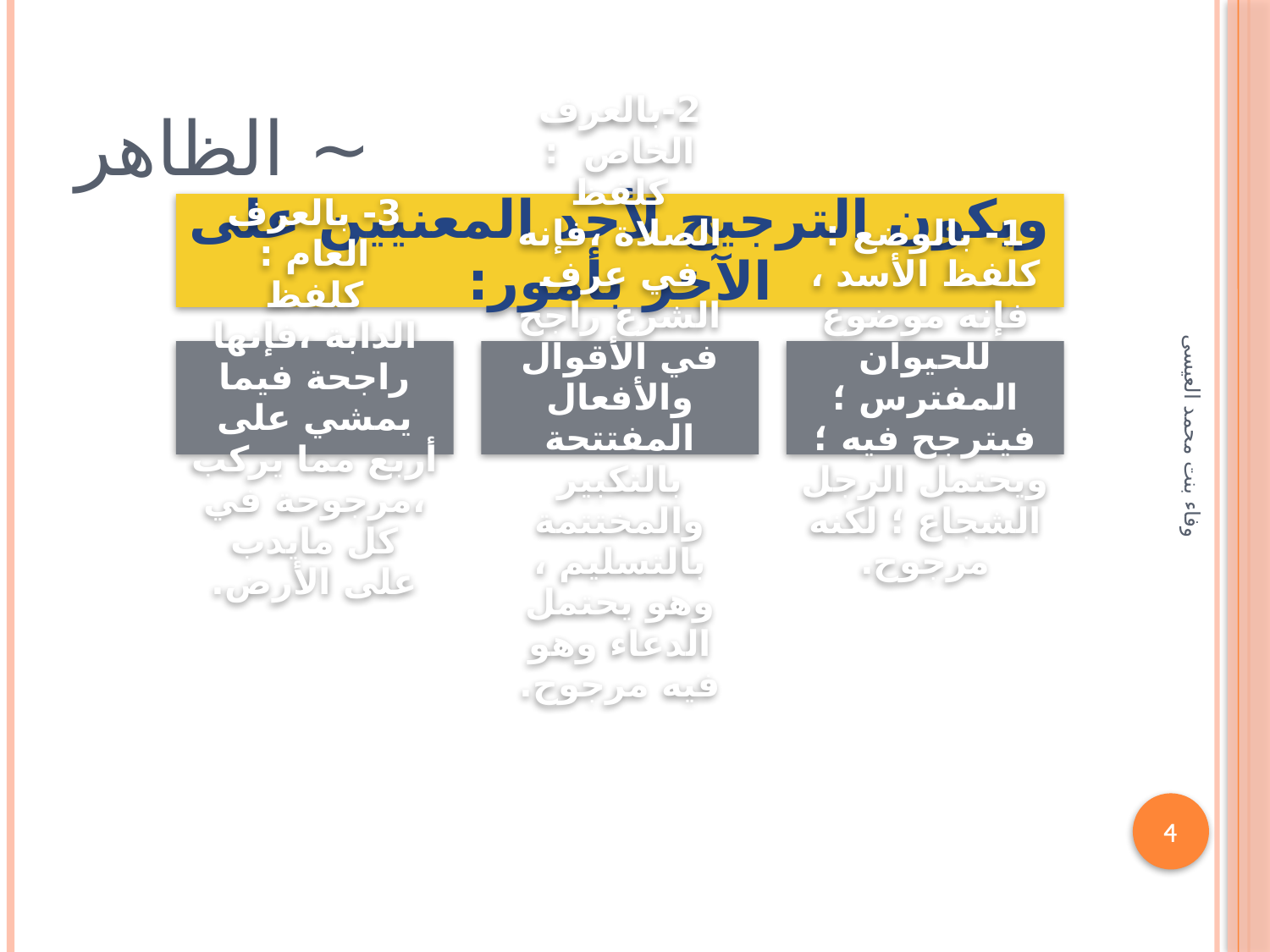

# ~ الظاهر
2-بالعرف الخاص  :
وفاء بنت محمد العيسى
4